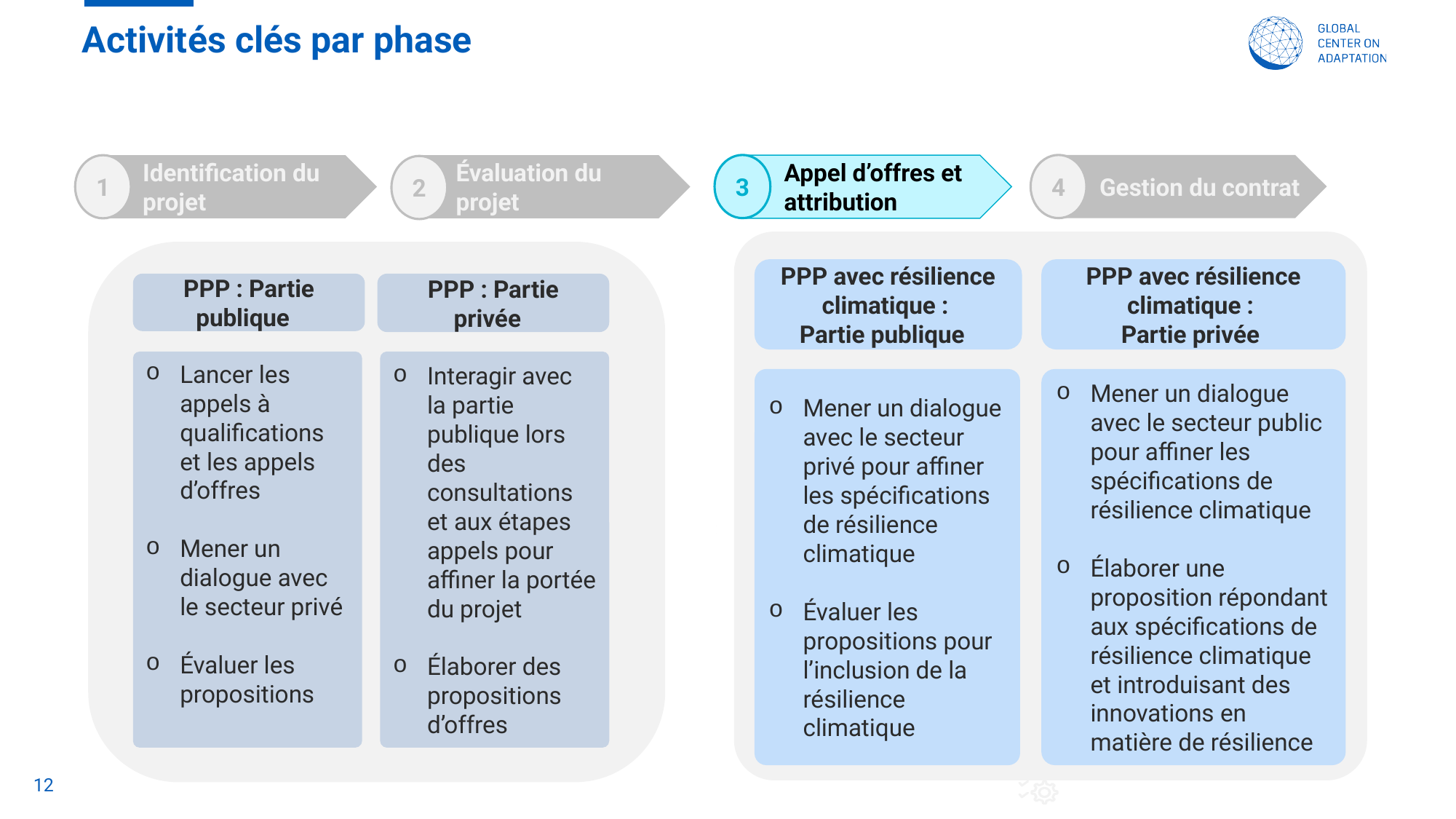

# Activités clés par phase
Gestion du contrat
Identification du projet
Évaluation du projet
Appel d’offres et attribution

3
4
1
2

PPP avec résilience climatique :
Partie publique
PPP avec résilience climatique :
Partie privée
PPP : Partie publique
PPP : Partie privée
Lancer les appels à qualifications et les appels d’offres

Mener un dialogue avec le secteur privé

Évaluer les propositions
Interagir avec la partie publique lors des consultations et aux étapes appels pour affiner la portée du projet

Élaborer des propositions d’offres

Mener un dialogue avec le secteur privé pour affiner les spécifications de résilience climatique

Évaluer les propositions pour l’inclusion de la résilience climatique
Mener un dialogue avec le secteur public pour affiner les spécifications de résilience climatique

Élaborer une proposition répondant aux spécifications de résilience climatique et introduisant des innovations en matière de résilience